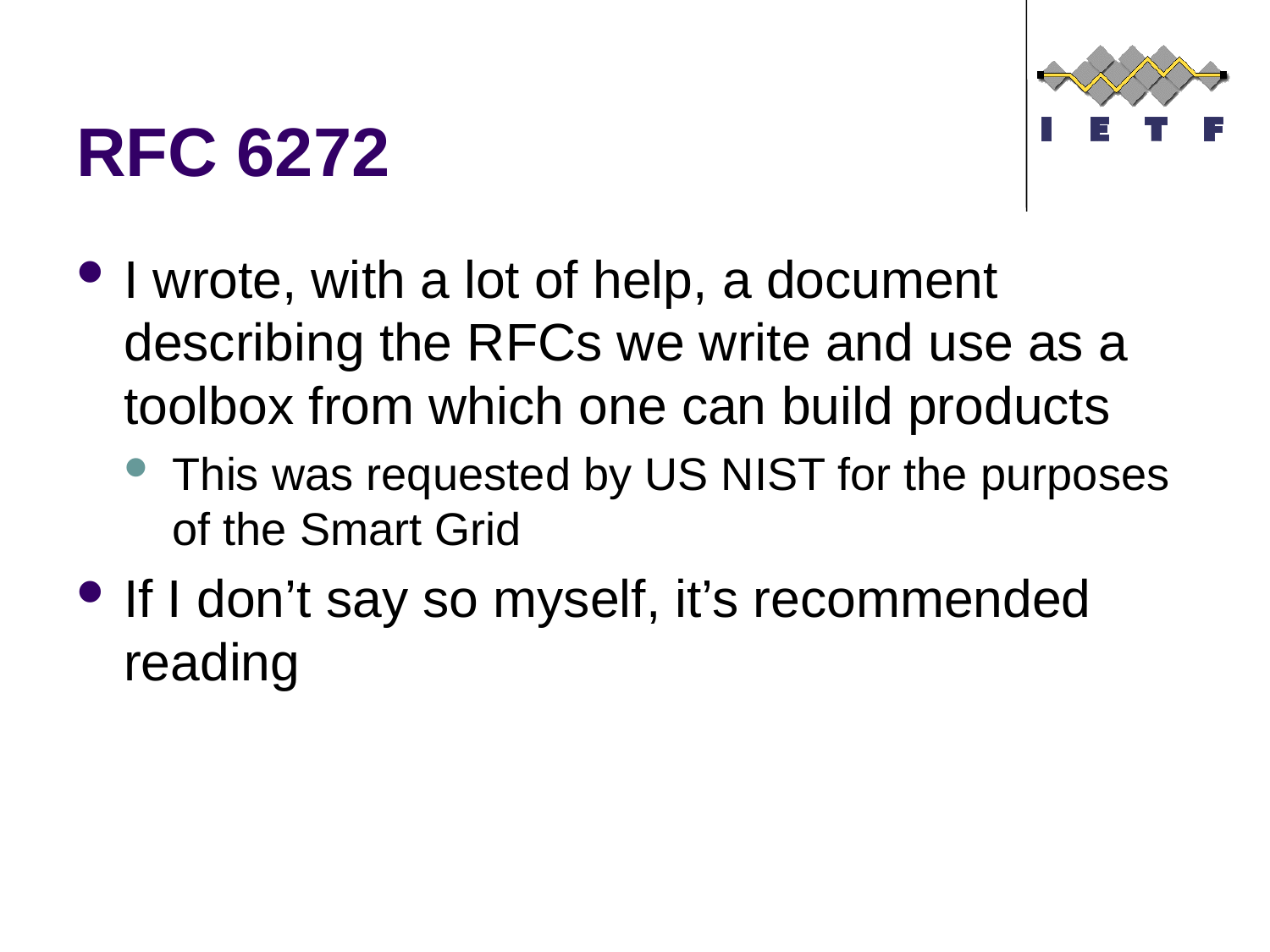

# RFC 6272
I wrote, with a lot of help, a document describing the RFCs we write and use as a toolbox from which one can build products
This was requested by US NIST for the purposes of the Smart Grid
If I don’t say so myself, it’s recommended reading